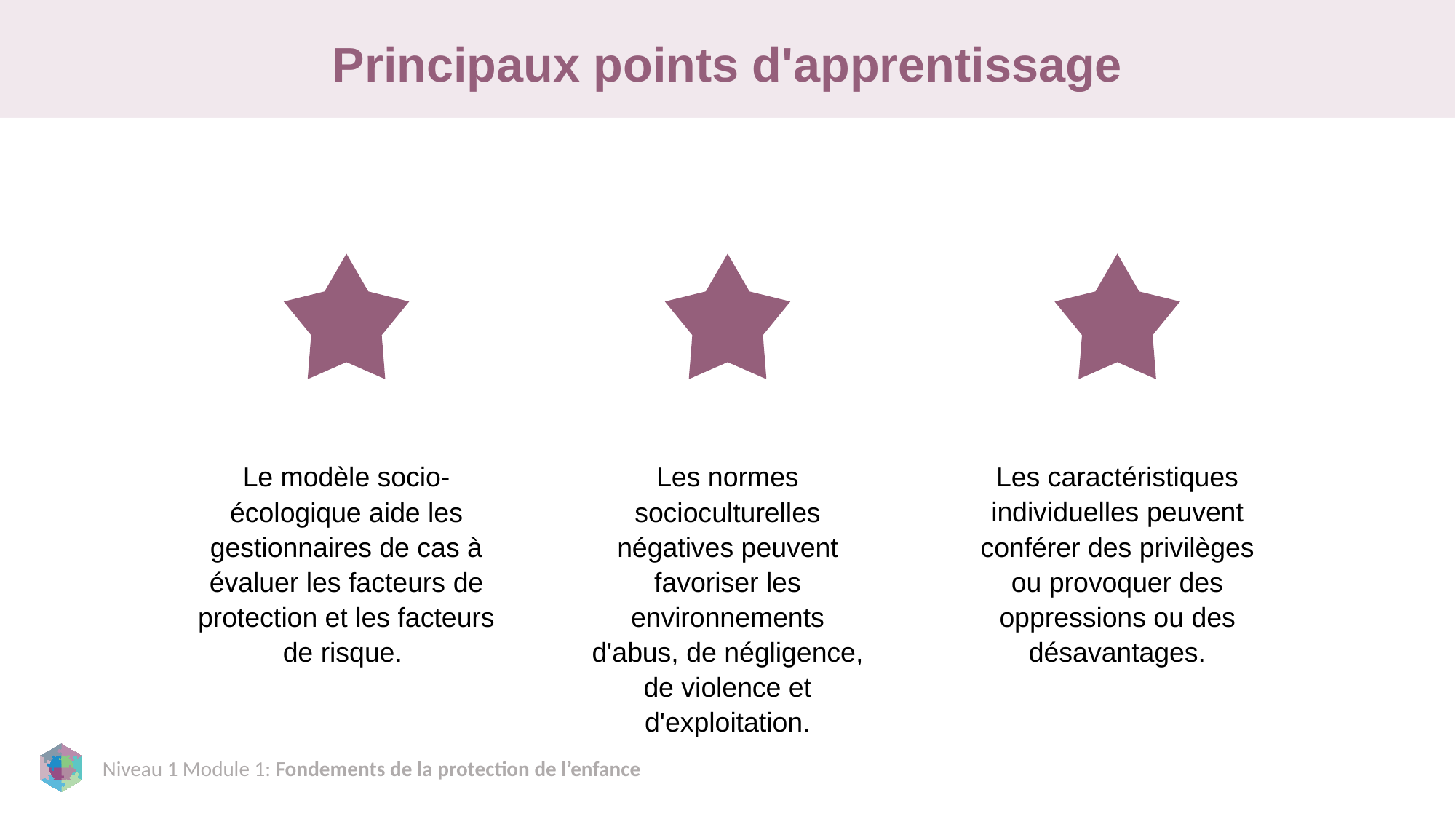

# Principaux points d'apprentissage

Les caractéristiques individuelles peuvent conférer des privilèges ou provoquer des oppressions ou des désavantages.
Le modèle socio-écologique aide les gestionnaires de cas à évaluer les facteurs de protection et les facteurs de risque.
Les normes socioculturelles négatives peuvent favoriser les environnements d'abus, de négligence, de violence et d'exploitation.